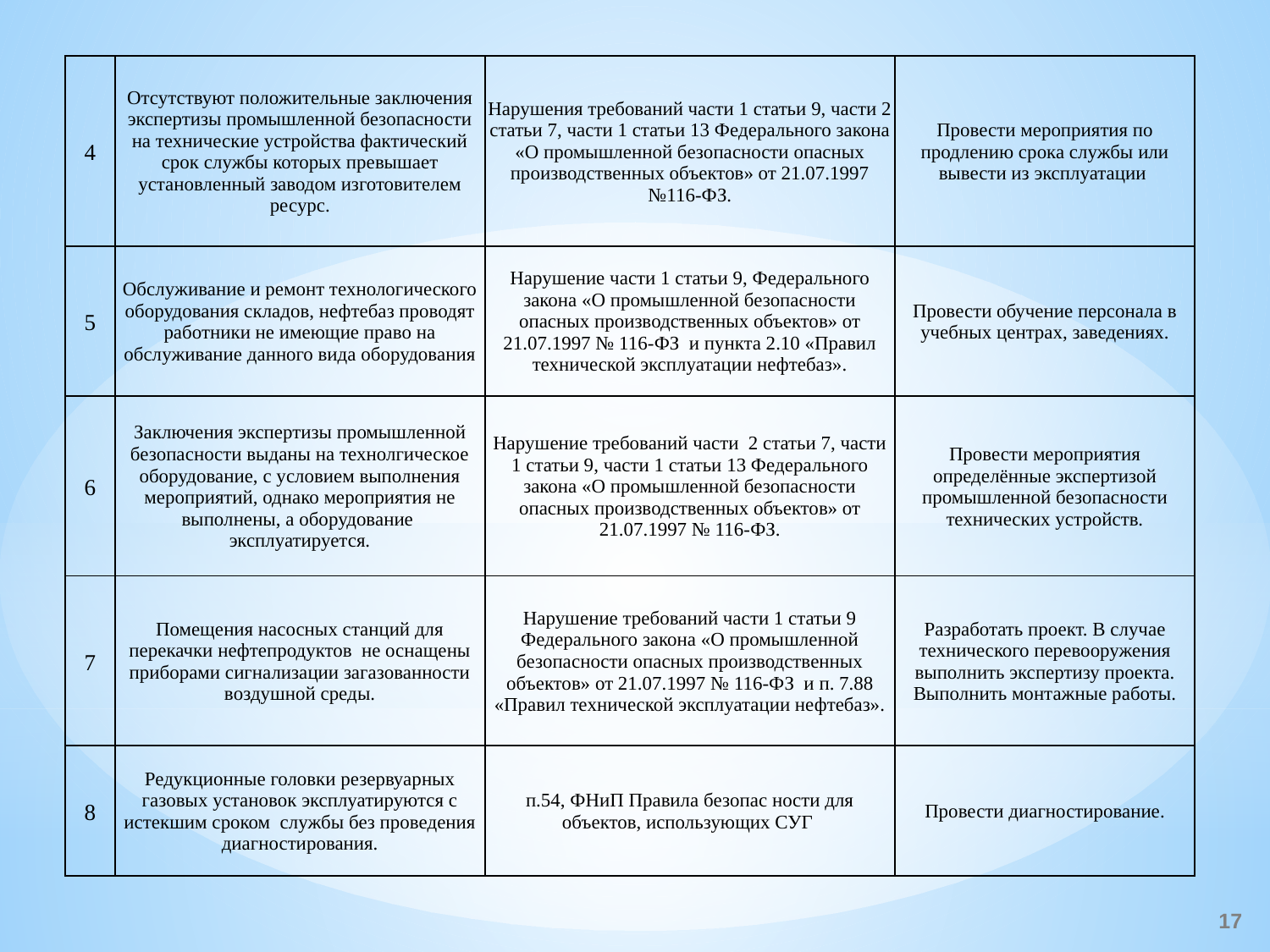

| 4 | Отсутствуют положительные заключения экспертизы промышленной безопасности на технические устройства фактический срок службы которых превышает установленный заводом изготовителем ресурс. | Нарушения требований части 1 статьи 9, части 2 статьи 7, части 1 статьи 13 Федерального закона «О промышленной безопасности опасных производственных объектов» от 21.07.1997 №116-ФЗ. | Провести мероприятия по продлению срока службы или вывести из эксплуатации |
| --- | --- | --- | --- |
| 5 | Обслуживание и ремонт технологического оборудования складов, нефтебаз проводят работники не имеющие право на обслуживание данного вида оборудования | Нарушение части 1 статьи 9, Федерального закона «О промышленной безопасности опасных производственных объектов» от 21.07.1997 № 116-ФЗ и пункта 2.10 «Правил технической эксплуатации нефтебаз». | Провести обучение персонала в учебных центрах, заведениях. |
| 6 | Заключения экспертизы промышленной безопасности выданы на технолгическое оборудование, с условием выполнения мероприятий, однако мероприятия не выполнены, а оборудование эксплуатируется. | Нарушение требований части 2 статьи 7, части 1 статьи 9, части 1 статьи 13 Федерального закона «О промышленной безопасности опасных производственных объектов» от 21.07.1997 № 116-ФЗ. | Провести мероприятия определённые экспертизой промышленной безопасности технических устройств. |
| 7 | Помещения насосных станций для перекачки нефтепродуктов не оснащены приборами сигнализации загазованности воздушной среды. | Нарушение требований части 1 статьи 9 Федерального закона «О промышленной безопасности опасных производственных объектов» от 21.07.1997 № 116-ФЗ и п. 7.88 «Правил технической эксплуатации нефтебаз». | Разработать проект. В случае технического перевооружения выполнить экспертизу проекта. Выполнить монтажные работы. |
| 8 | Редукционные головки резервуарных газовых установок эксплуатируются с истекшим сроком службы без проведения диагностирования. | п.54, ФНиП Правила безопас ности для объектов, использующих СУГ | Провести диагностирование. |
17